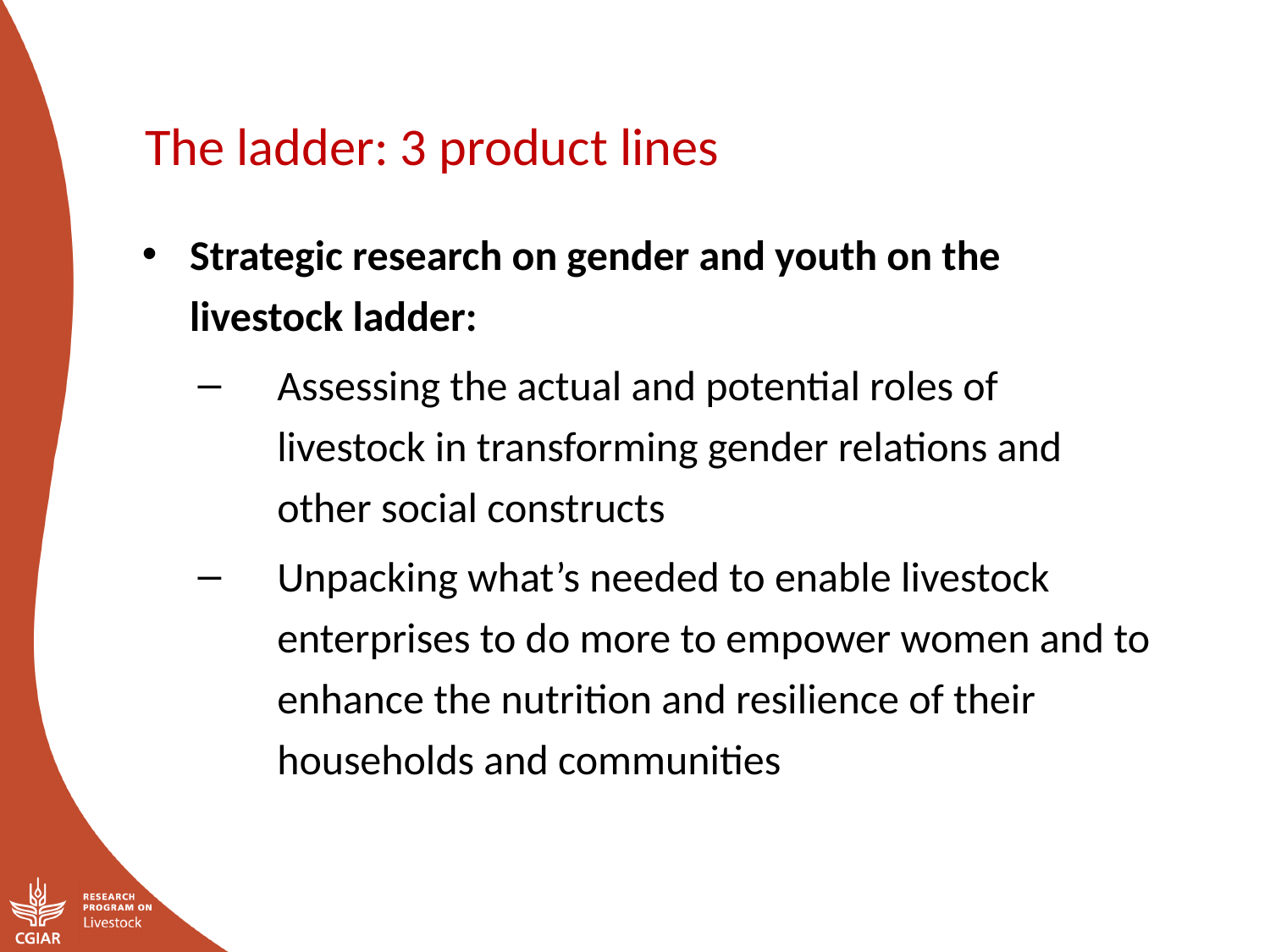

The ladder: 3 product lines
Strategic research on gender and youth on the livestock ladder:
Assessing the actual and potential roles of livestock in transforming gender relations and other social constructs
Unpacking what’s needed to enable livestock enterprises to do more to empower women and to enhance the nutrition and resilience of their households and communities